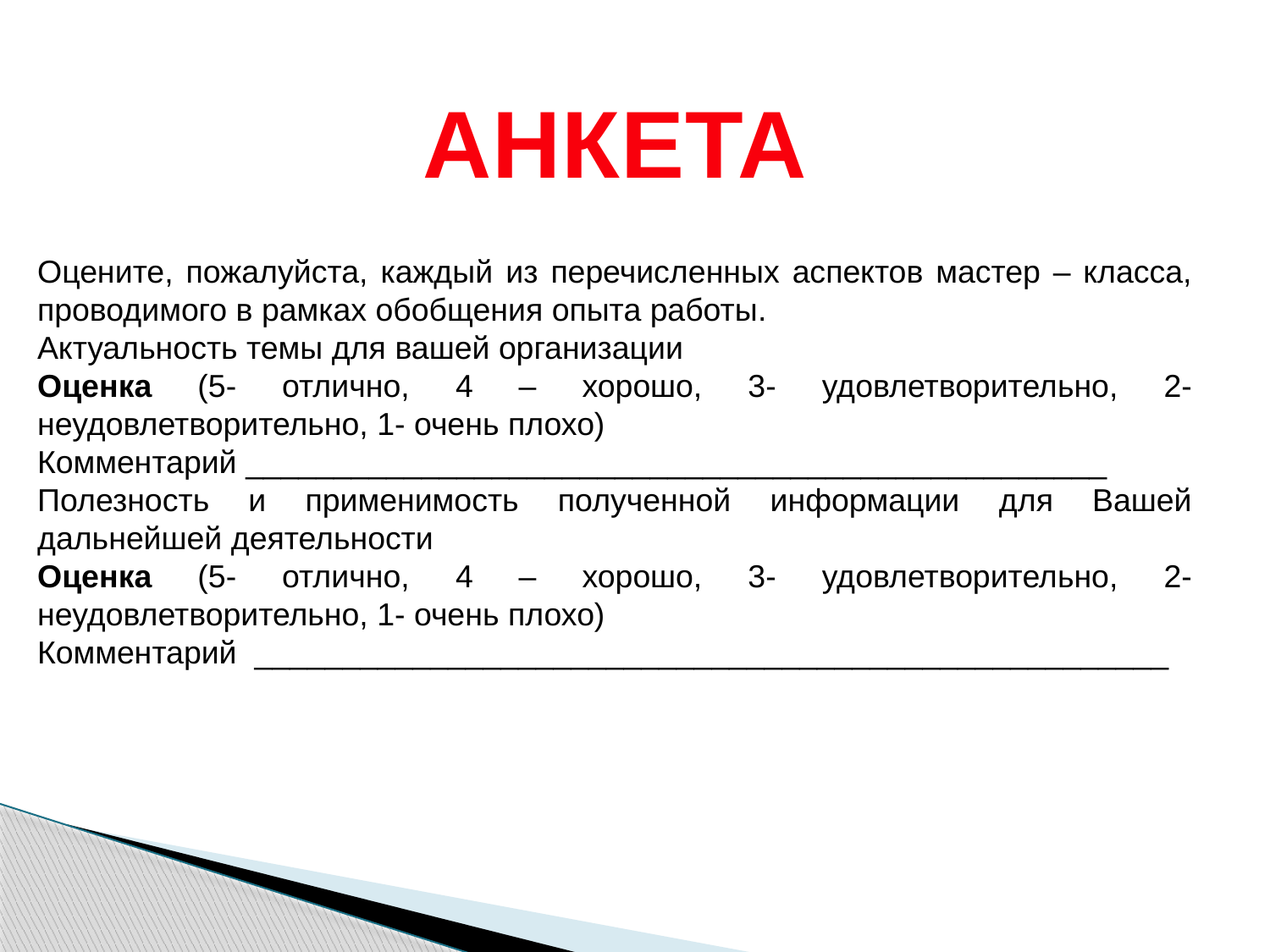

АНКЕТА
Оцените, пожалуйста, каждый из перечисленных аспектов мастер – класса, проводимого в рамках обобщения опыта работы.
Актуальность темы для вашей организации
Оценка (5- отлично, 4 – хорошо, 3- удовлетворительно, 2- неудовлетворительно, 1- очень плохо)
Комментарий ________________________________­­­_________________
Полезность и применимость полученной информации для Вашей дальнейшей деятельности
Оценка (5- отлично, 4 – хорошо, 3- удовлетворительно, 2- неудовлетворительно, 1- очень плохо)
Комментарий  ____________________________________________________